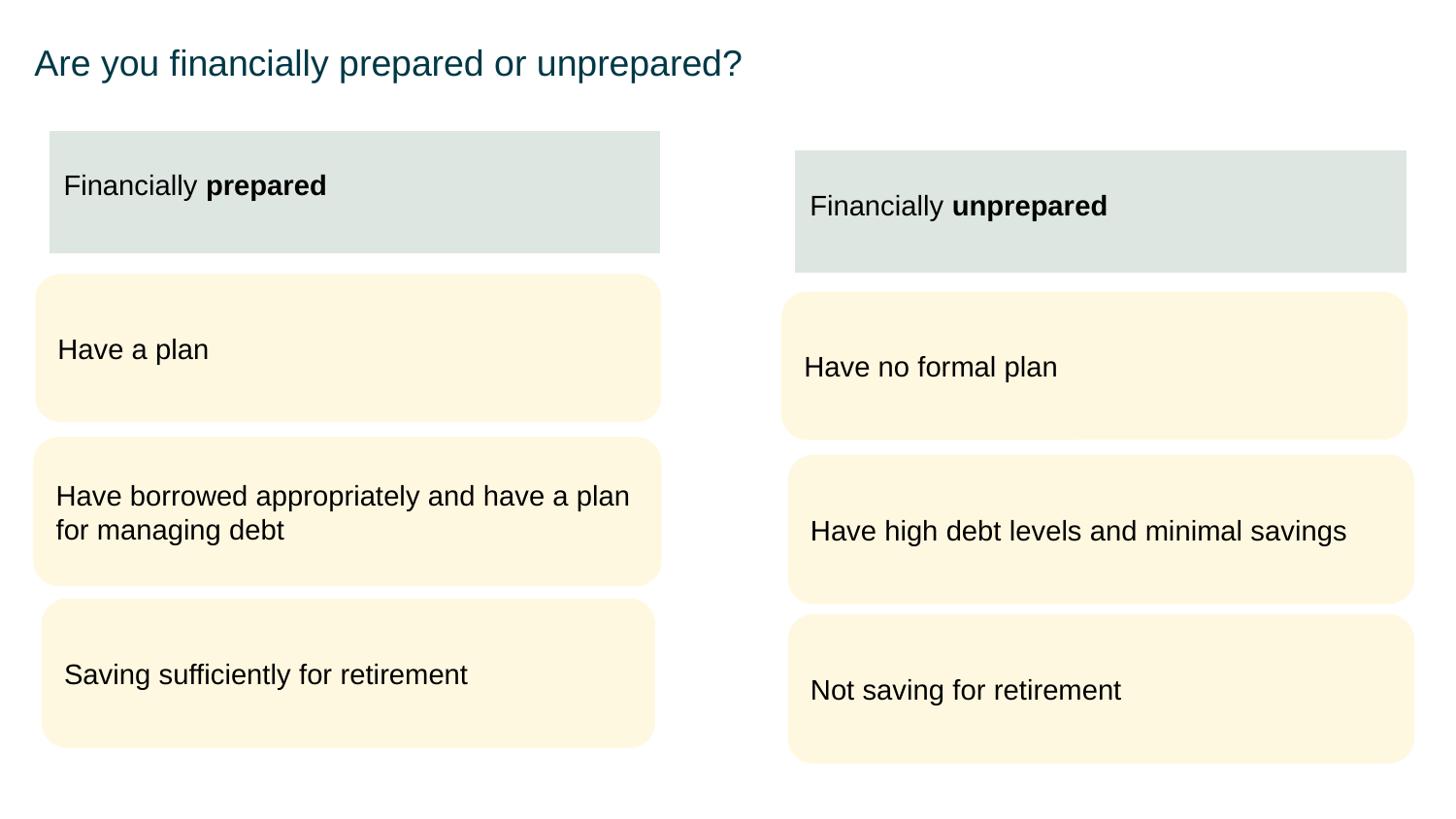

Are you financially prepared or unprepared?
| Financially prepared |
| --- |
| Financially unprepared |
| --- |
Have a plan
Have no formal plan
Have borrowed appropriately and have a plan for managing debt
Have high debt levels and minimal savings
Saving sufficiently for retirement
Not saving for retirement